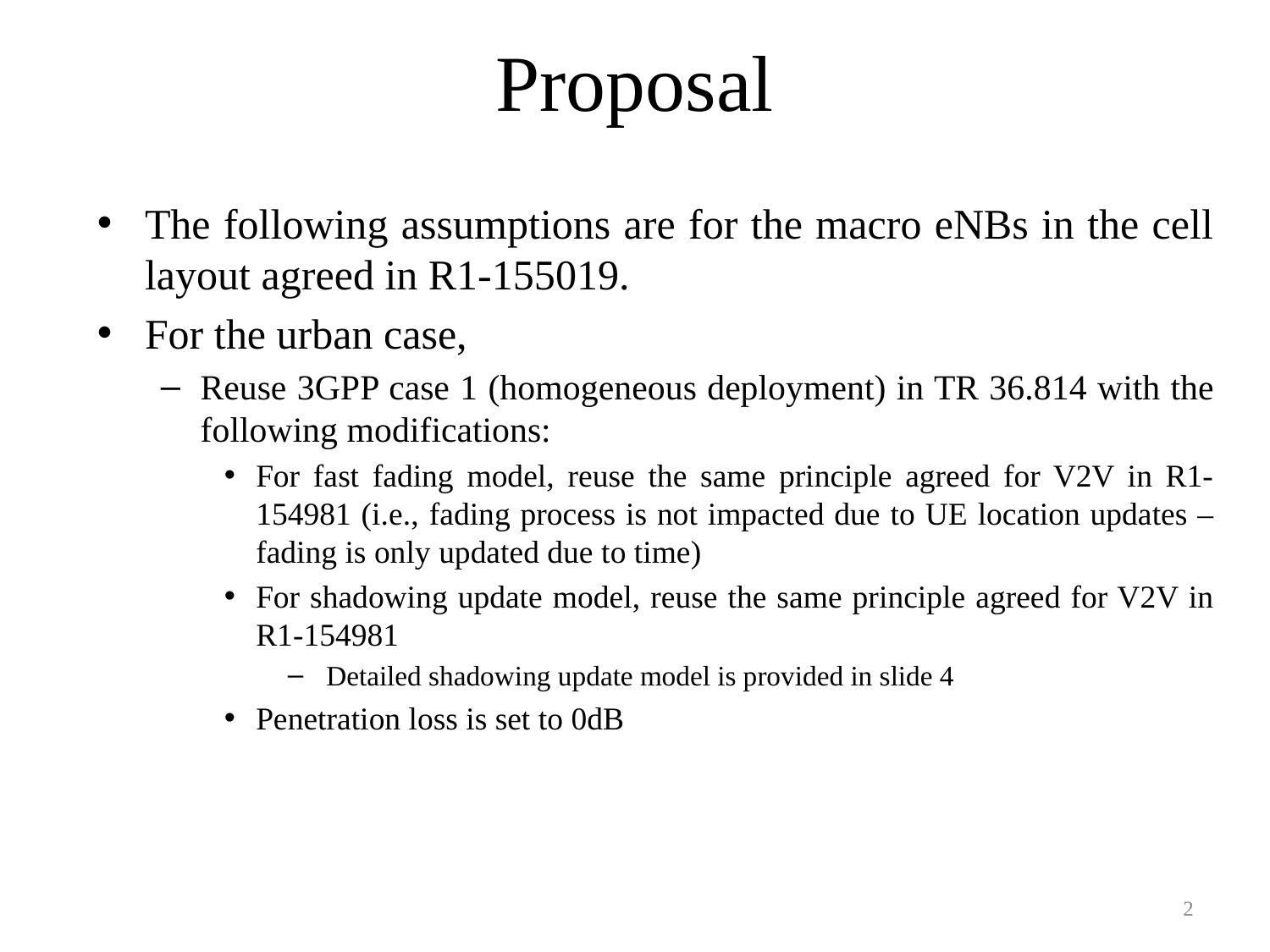

# Proposal
The following assumptions are for the macro eNBs in the cell layout agreed in R1-155019.
For the urban case,
Reuse 3GPP case 1 (homogeneous deployment) in TR 36.814 with the following modifications:
For fast fading model, reuse the same principle agreed for V2V in R1-154981 (i.e., fading process is not impacted due to UE location updates – fading is only updated due to time)
For shadowing update model, reuse the same principle agreed for V2V in R1-154981
 Detailed shadowing update model is provided in slide 4
Penetration loss is set to 0dB

2